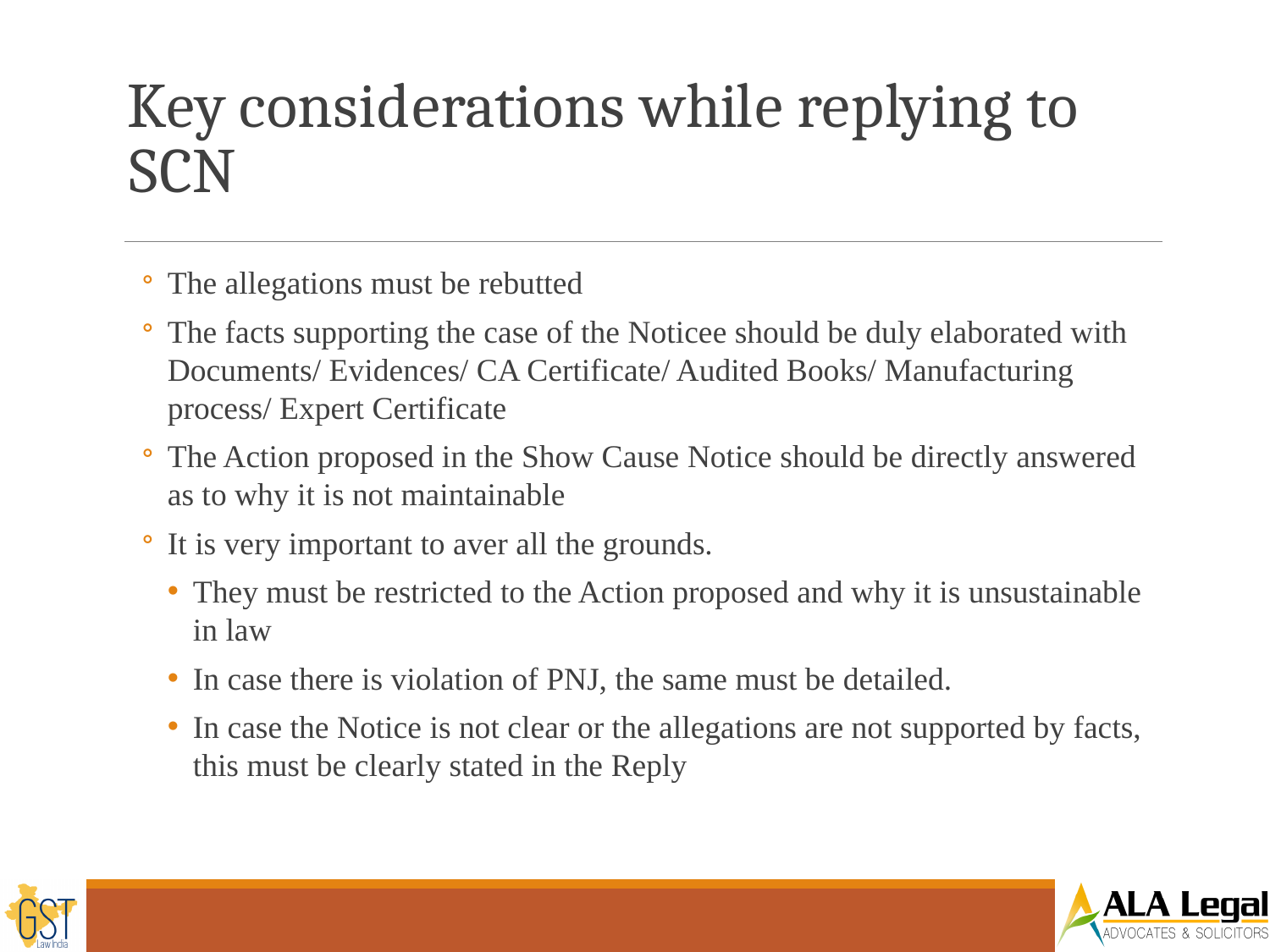

# Key considerations while replying to SCN
The allegations must be rebutted
The facts supporting the case of the Noticee should be duly elaborated with Documents/ Evidences/ CA Certificate/ Audited Books/ Manufacturing process/ Expert Certificate
The Action proposed in the Show Cause Notice should be directly answered as to why it is not maintainable
It is very important to aver all the grounds.
They must be restricted to the Action proposed and why it is unsustainable in law
In case there is violation of PNJ, the same must be detailed.
In case the Notice is not clear or the allegations are not supported by facts, this must be clearly stated in the Reply